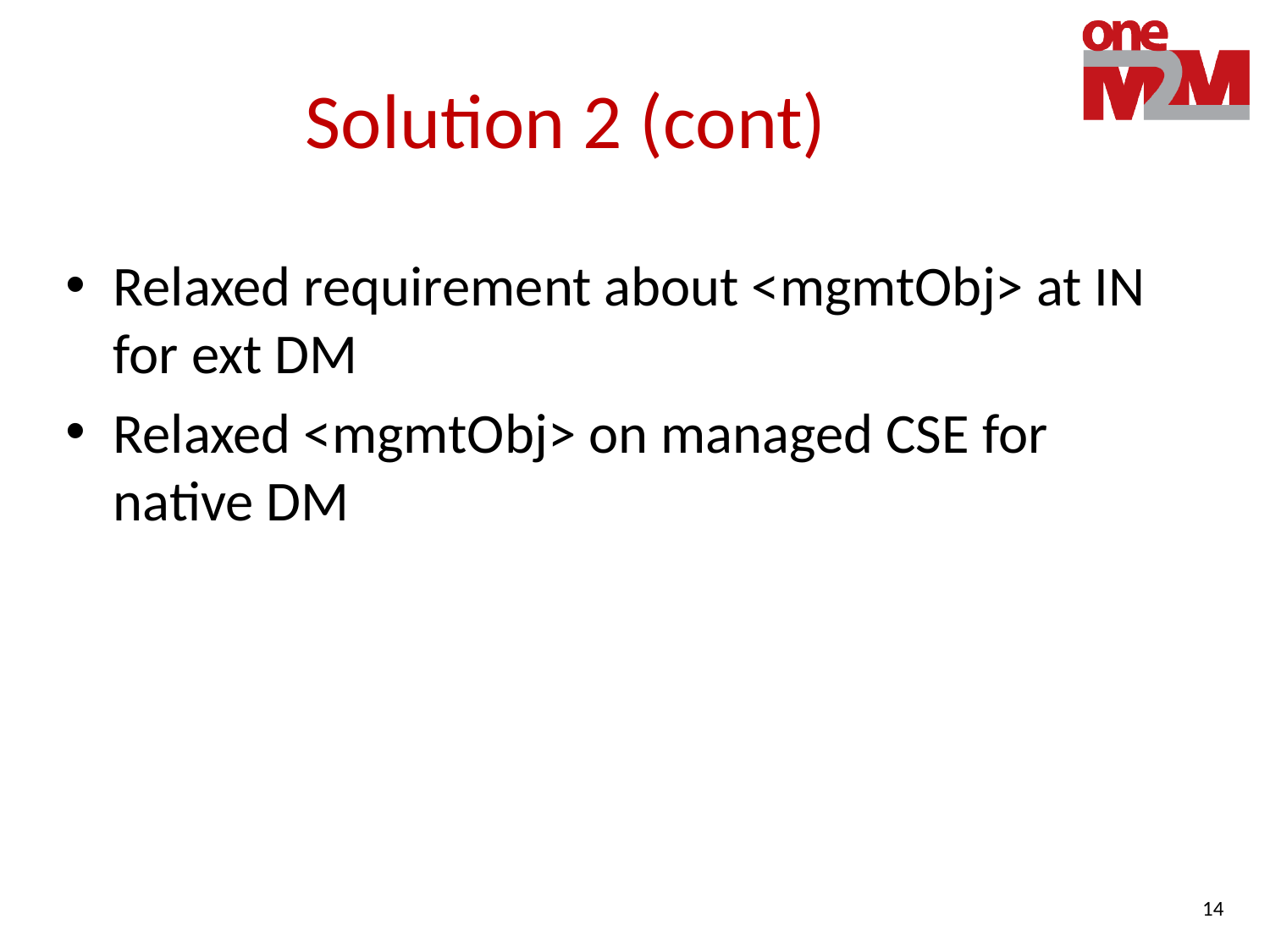

# Solution 2 (cont)
Relaxed requirement about <mgmtObj> at IN for ext DM
Relaxed <mgmtObj> on managed CSE for native DM